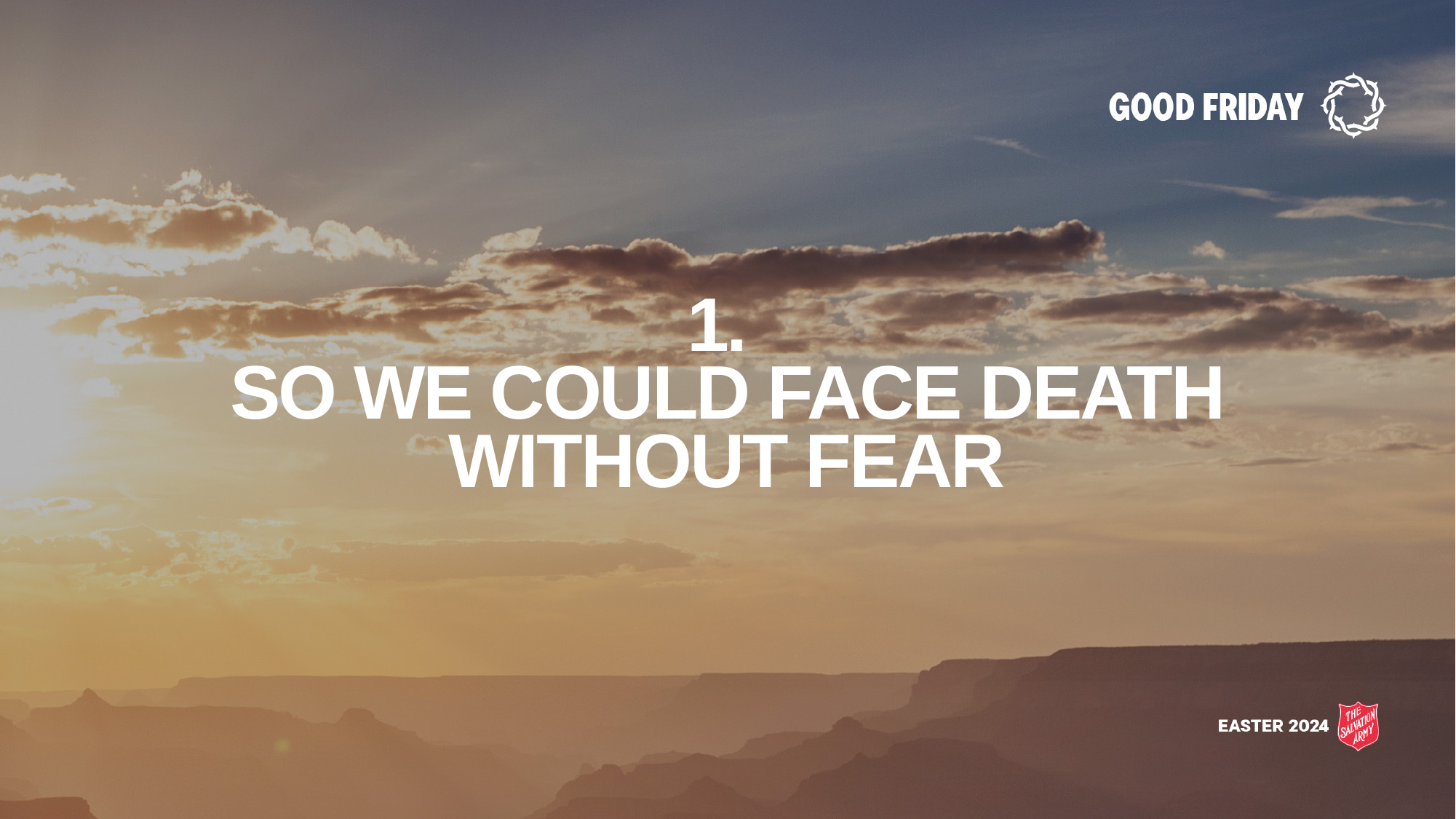

# 1. SO WE COULD FACE DEATH WITHOUT FEAR